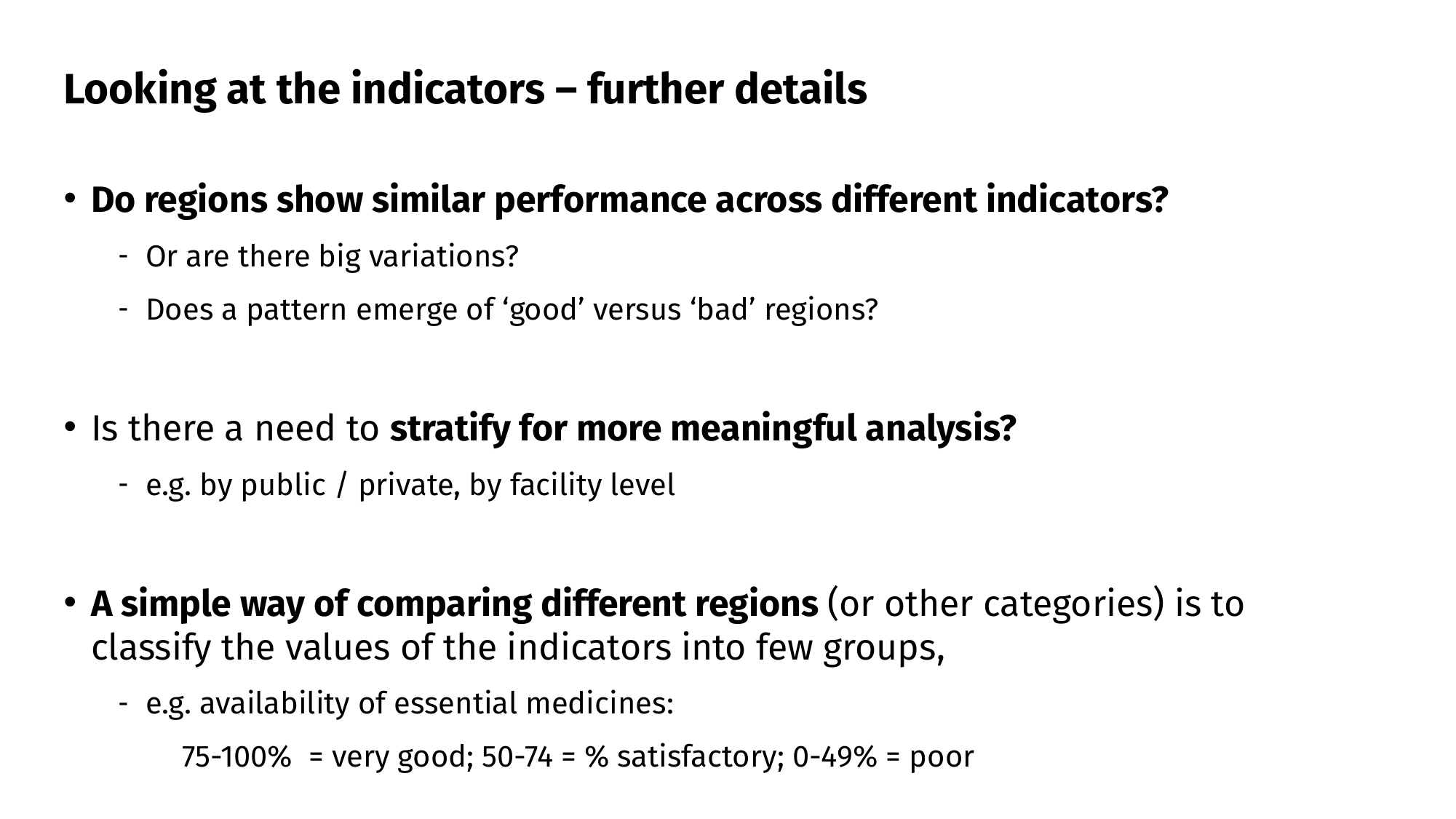

# Looking at the indicators – further details
Do regions show similar performance across different indicators?
Or are there big variations?
Does a pattern emerge of ‘good’ versus ‘bad’ regions?

Is there a need to stratify for more meaningful analysis?
e.g. by public / private, by facility level

A simple way of comparing different regions (or other categories) is to classify the values of the indicators into few groups,
e.g. availability of essential medicines:
        75-100%  = very good; 50-74 = % satisfactory; 0-49% = poor